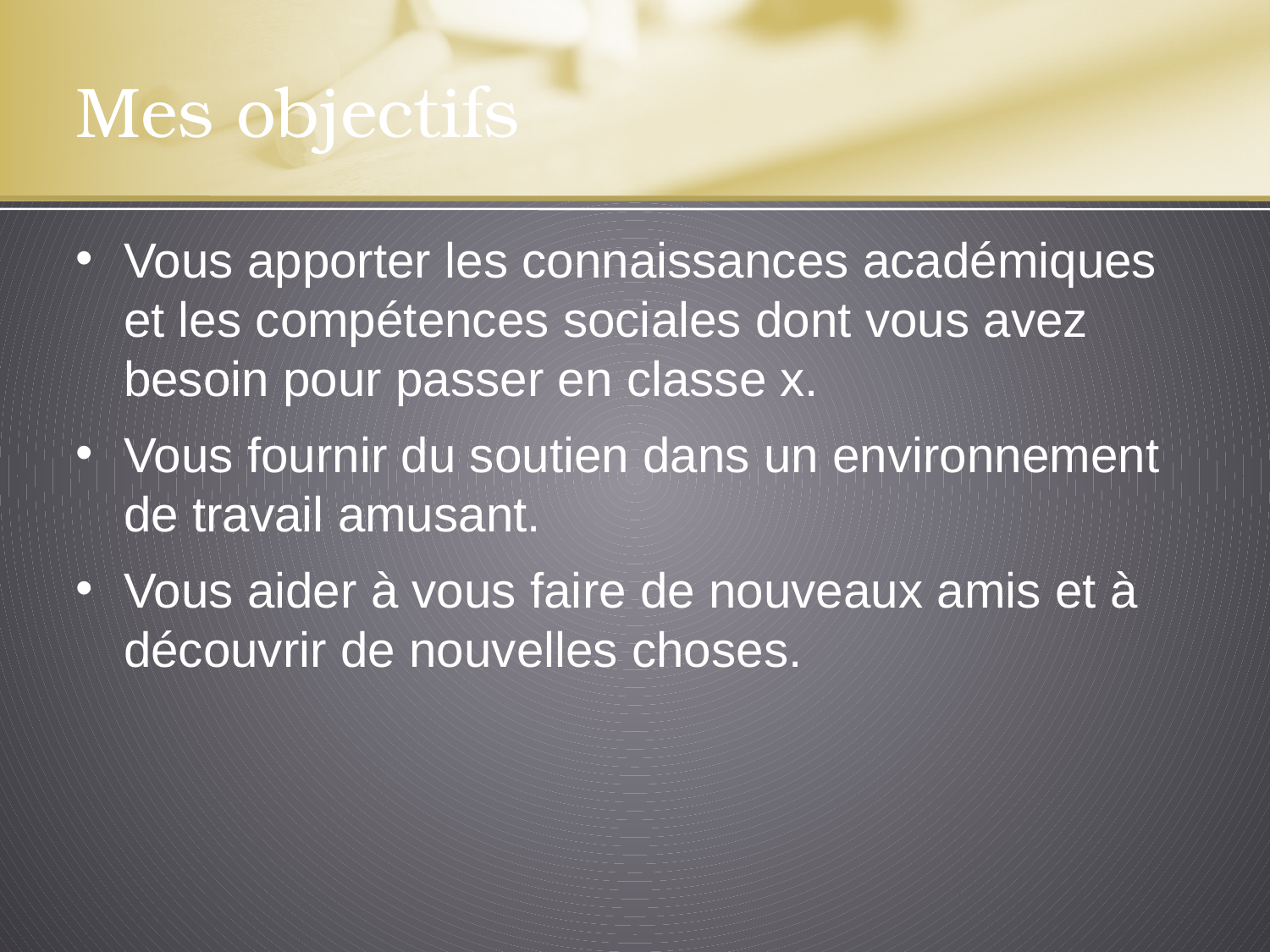

# Mes objectifs
Vous apporter les connaissances académiques et les compétences sociales dont vous avez besoin pour passer en classe x.
Vous fournir du soutien dans un environnement de travail amusant.
Vous aider à vous faire de nouveaux amis et à découvrir de nouvelles choses.